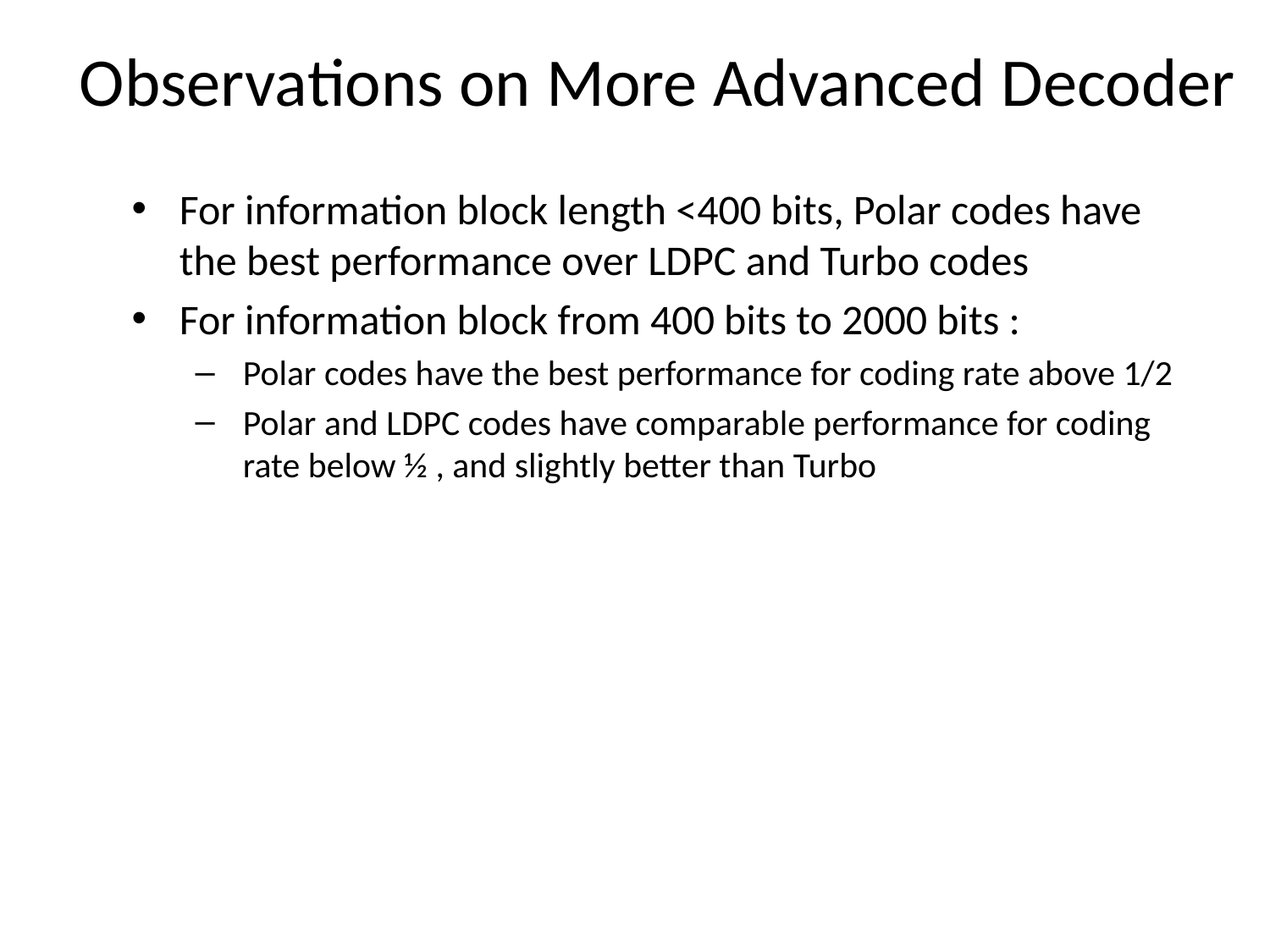

# Observations on More Advanced Decoder
For information block length <400 bits, Polar codes have the best performance over LDPC and Turbo codes
For information block from 400 bits to 2000 bits :
Polar codes have the best performance for coding rate above 1/2
Polar and LDPC codes have comparable performance for coding rate below ½ , and slightly better than Turbo